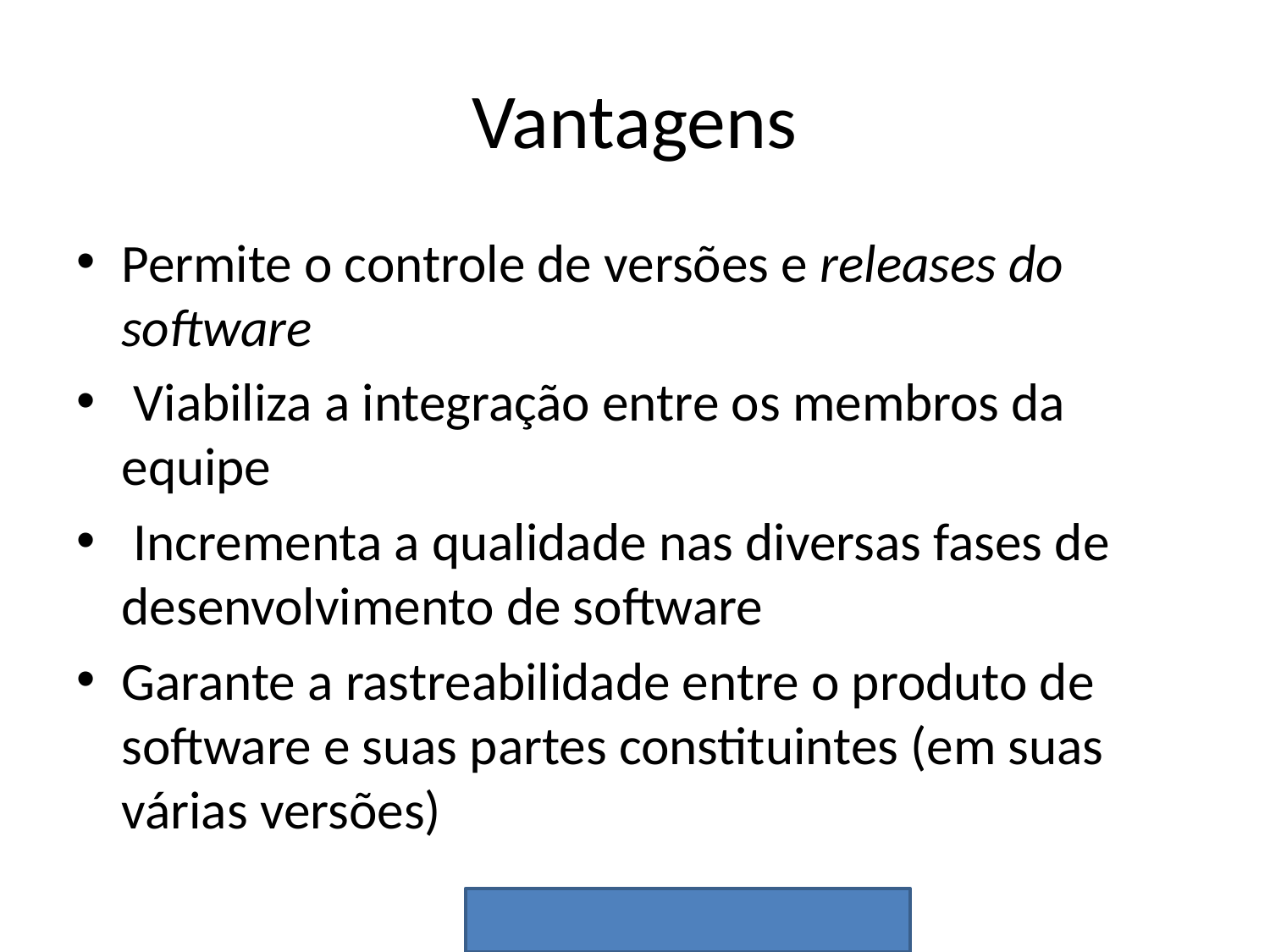

# Vantagens
Permite o controle de versões e releases do software
 Viabiliza a integração entre os membros da equipe
 Incrementa a qualidade nas diversas fases de desenvolvimento de software
Garante a rastreabilidade entre o produto de software e suas partes constituintes (em suas várias versões)